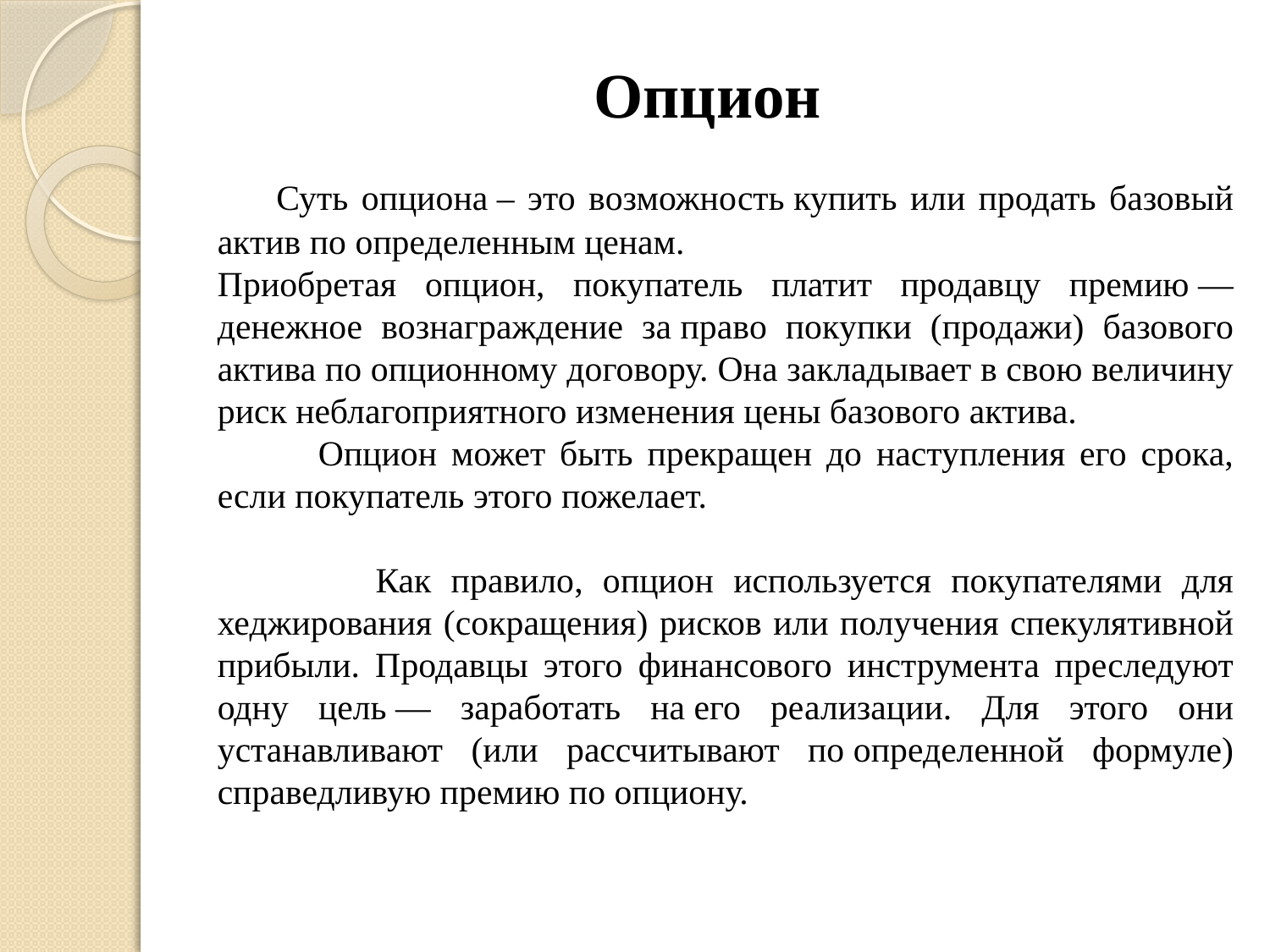

# Опцион
    Суть опциона – это возможность купить или продать базовый актив по определенным ценам.
Приобретая опцион, покупатель платит продавцу премию — денежное вознаграждение за право покупки (продажи) базового актива по опционному договору. Она закладывает в свою величину риск неблагоприятного изменения цены базового актива.
       Опцион может быть прекращен до наступления его срока, если покупатель этого пожелает.
        Как правило, опцион используется покупателями для хеджирования (сокращения) рисков или получения спекулятивной прибыли. Продавцы этого финансового инструмента преследуют одну цель — заработать на его реализации. Для этого они устанавливают (или рассчитывают по определенной формуле) справедливую премию по опциону.